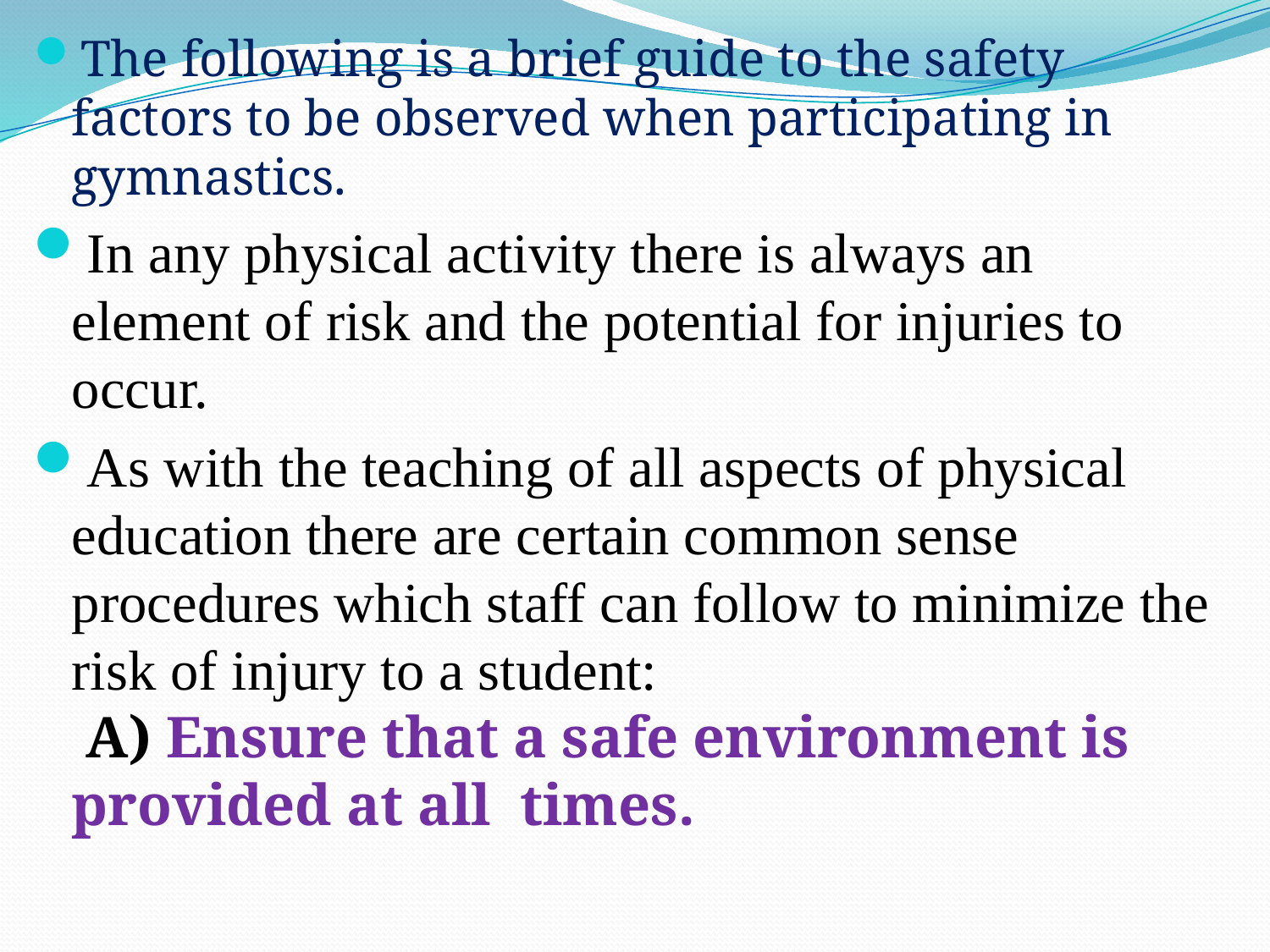

The following is a brief guide to the safety factors to be observed when participating in gymnastics.
In any physical activity there is always an element of risk and the potential for injuries to occur.
As with the teaching of all aspects of physical education there are certain common sense procedures which staff can follow to minimize the risk of injury to a student:
 A) Ensure that a safe environment is provided at all  times.